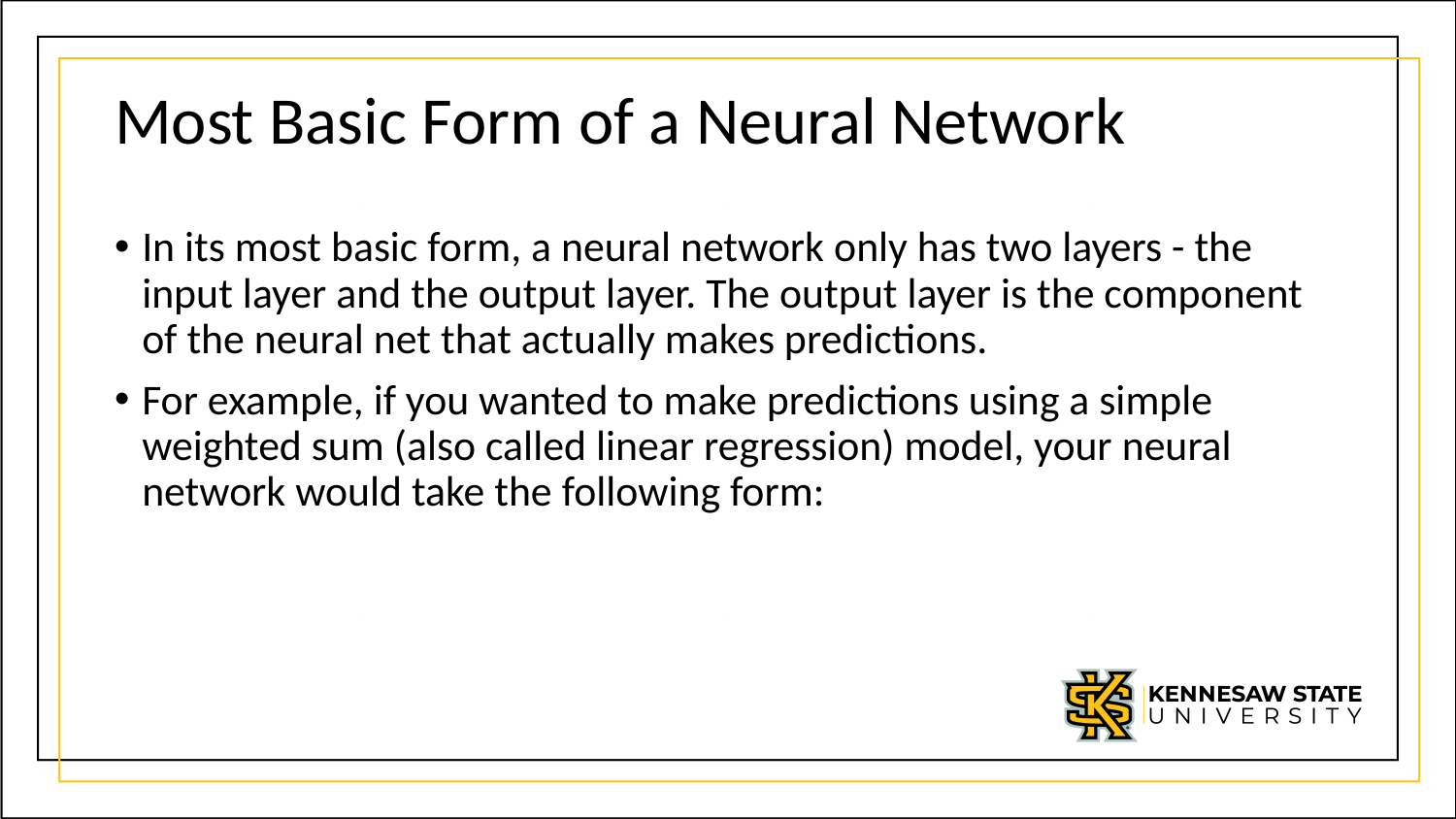

# Most Basic Form of a Neural Network
In its most basic form, a neural network only has two layers - the input layer and the output layer. The output layer is the component of the neural net that actually makes predictions.
For example, if you wanted to make predictions using a simple weighted sum (also called linear regression) model, your neural network would take the following form: